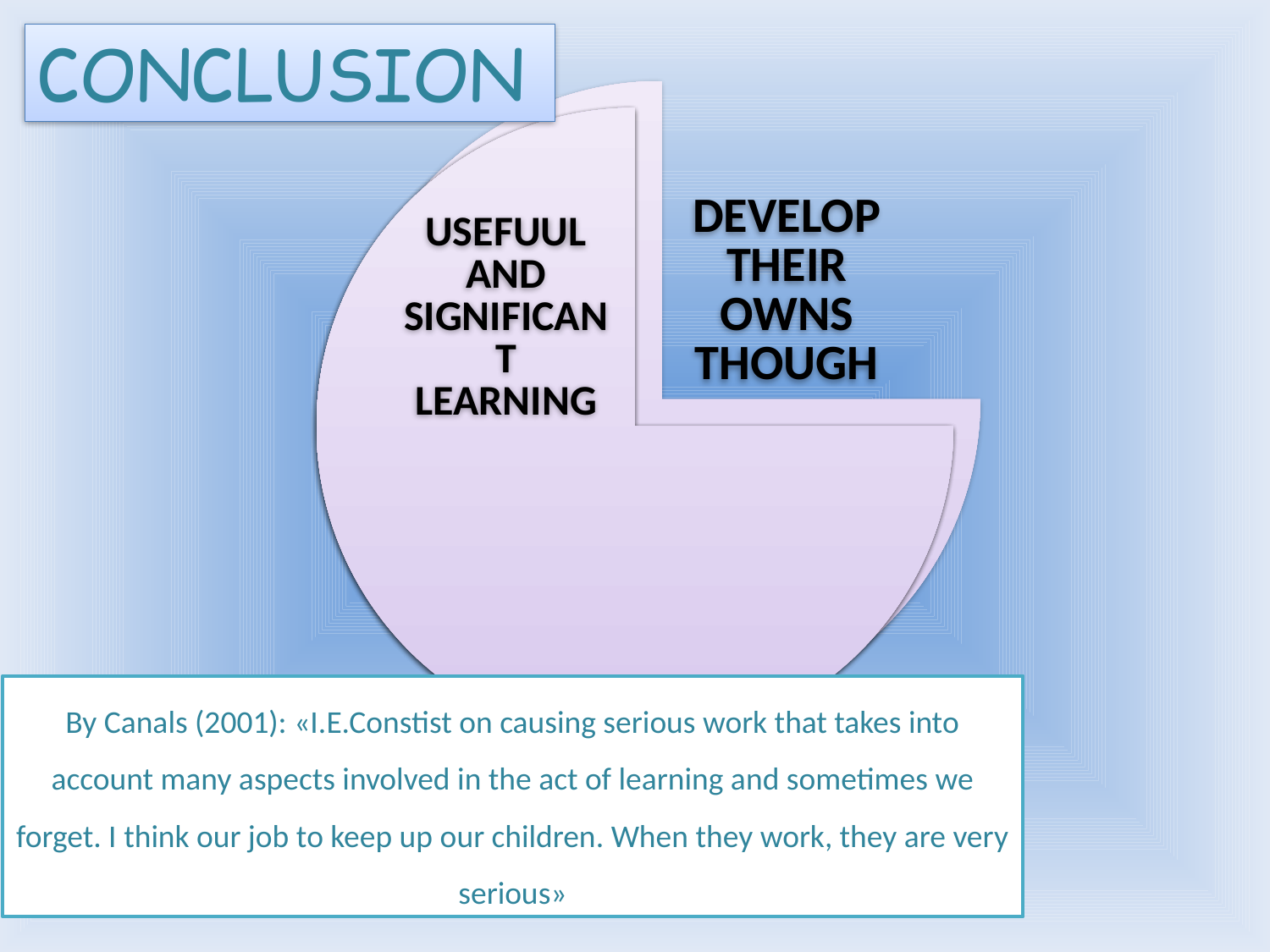

DEVELOP THEIR OWNS THOUGH
THE MANIPULATION AND EXPERIMENTATION
USEFUUL AND SIGNIFICANT LEARNING
LINK WITH THEIR DAILY LIFE
CONCLUSION
By Canals (2001): «I.E.Constist on causing serious work that takes into account many aspects involved in the act of learning and sometimes we forget. I think our job to keep up our children. When they work, they are very serious»